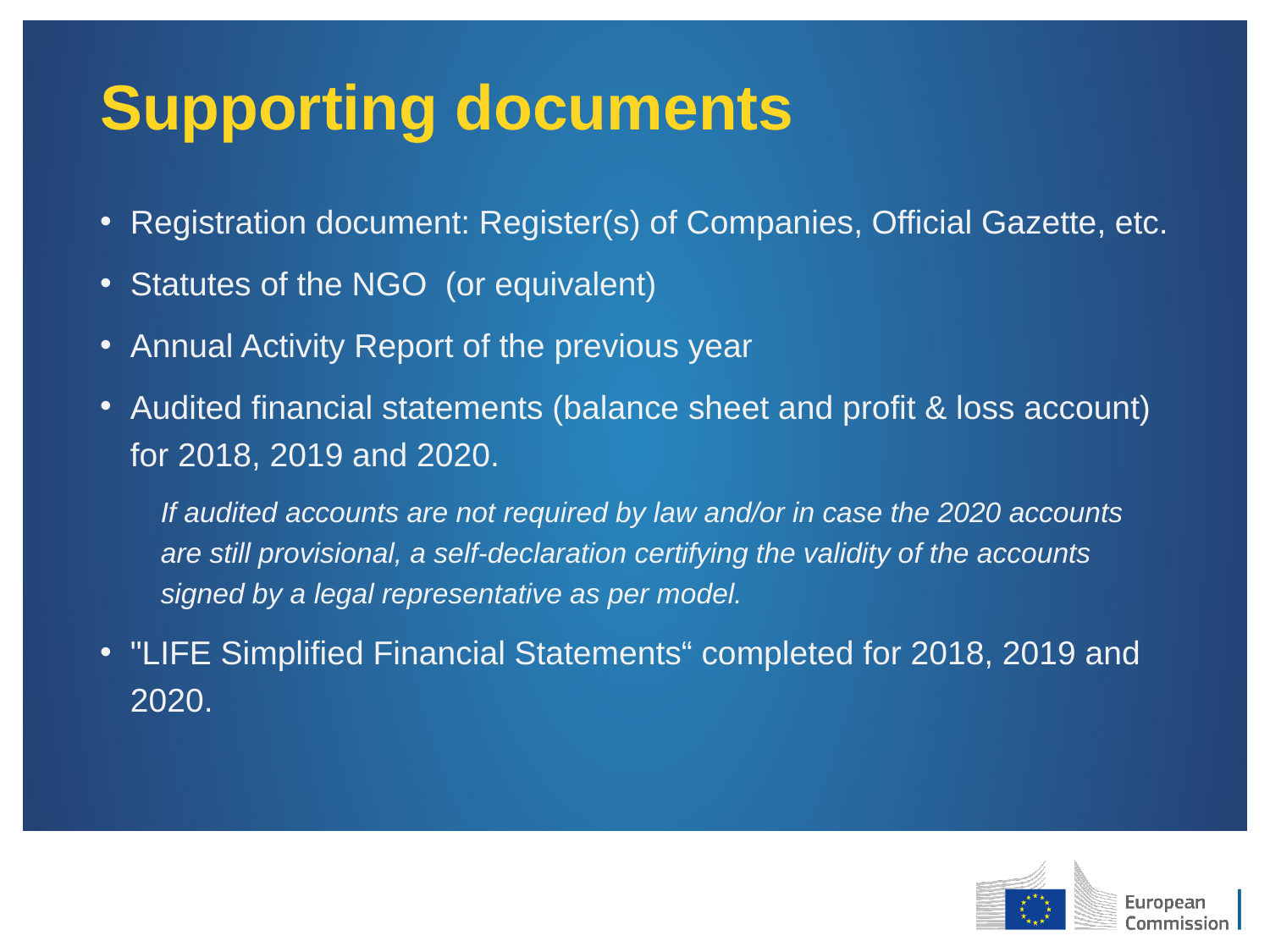

# Supporting documents
Registration document: Register(s) of Companies, Official Gazette, etc.
Statutes of the NGO  (or equivalent)
Annual Activity Report of the previous year
Audited financial statements (balance sheet and profit & loss account) for 2018, 2019 and 2020.
If audited accounts are not required by law and/or in case the 2020 accounts are still provisional, a self-declaration certifying the validity of the accounts signed by a legal representative as per model.
"LIFE Simplified Financial Statements“ completed for 2018, 2019 and 2020.